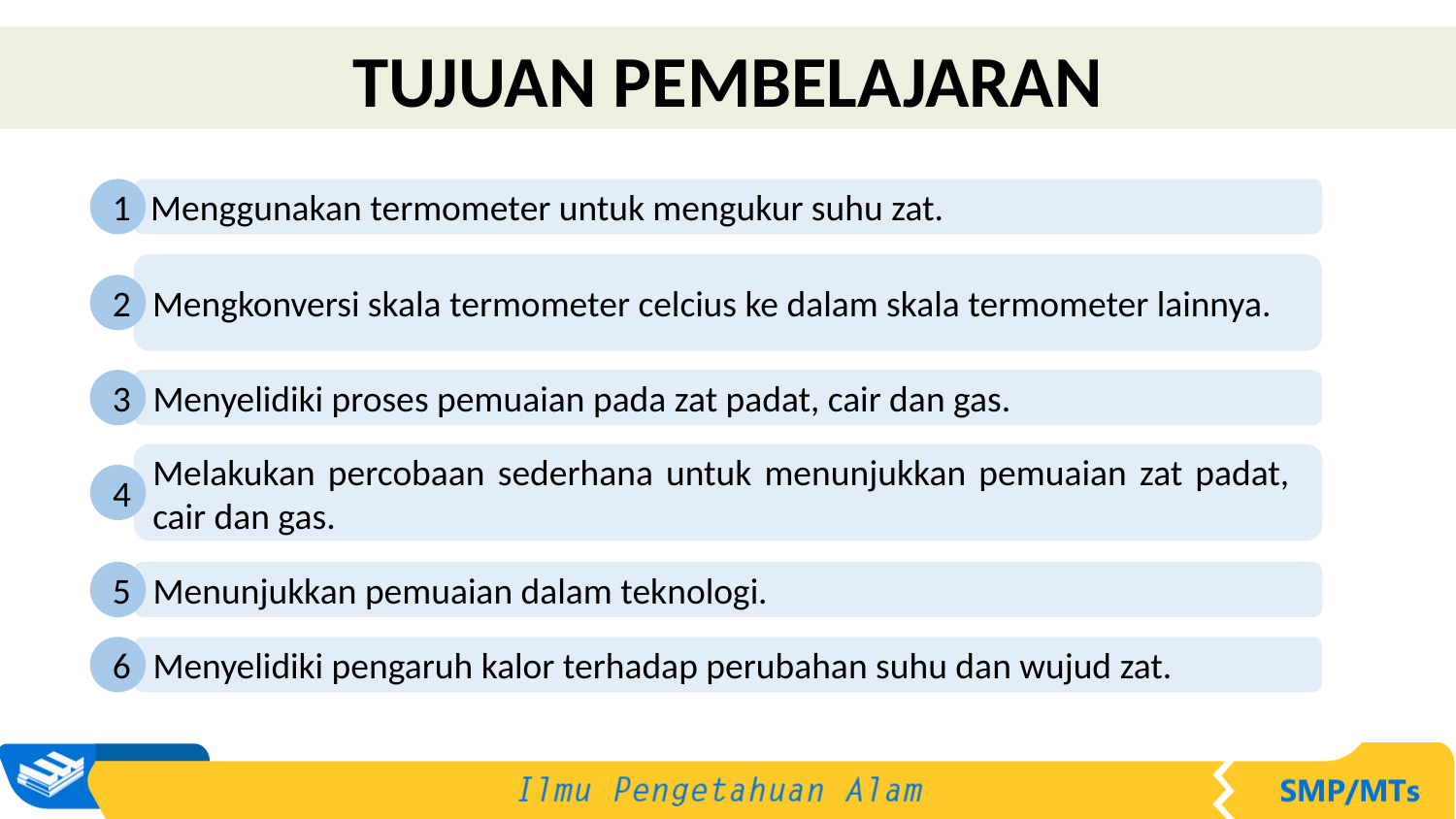

TUJUAN PEMBELAJARAN
1
Menggunakan termometer untuk mengukur suhu zat.
Mengkonversi skala termometer celcius ke dalam skala termometer lainnya.
2
3
Menyelidiki proses pemuaian pada zat padat, cair dan gas.
Melakukan percobaan sederhana untuk menunjukkan pemuaian zat padat,  cair dan gas.
4
5
Menunjukkan pemuaian dalam teknologi.
6
Menyelidiki pengaruh kalor terhadap perubahan suhu dan wujud zat.